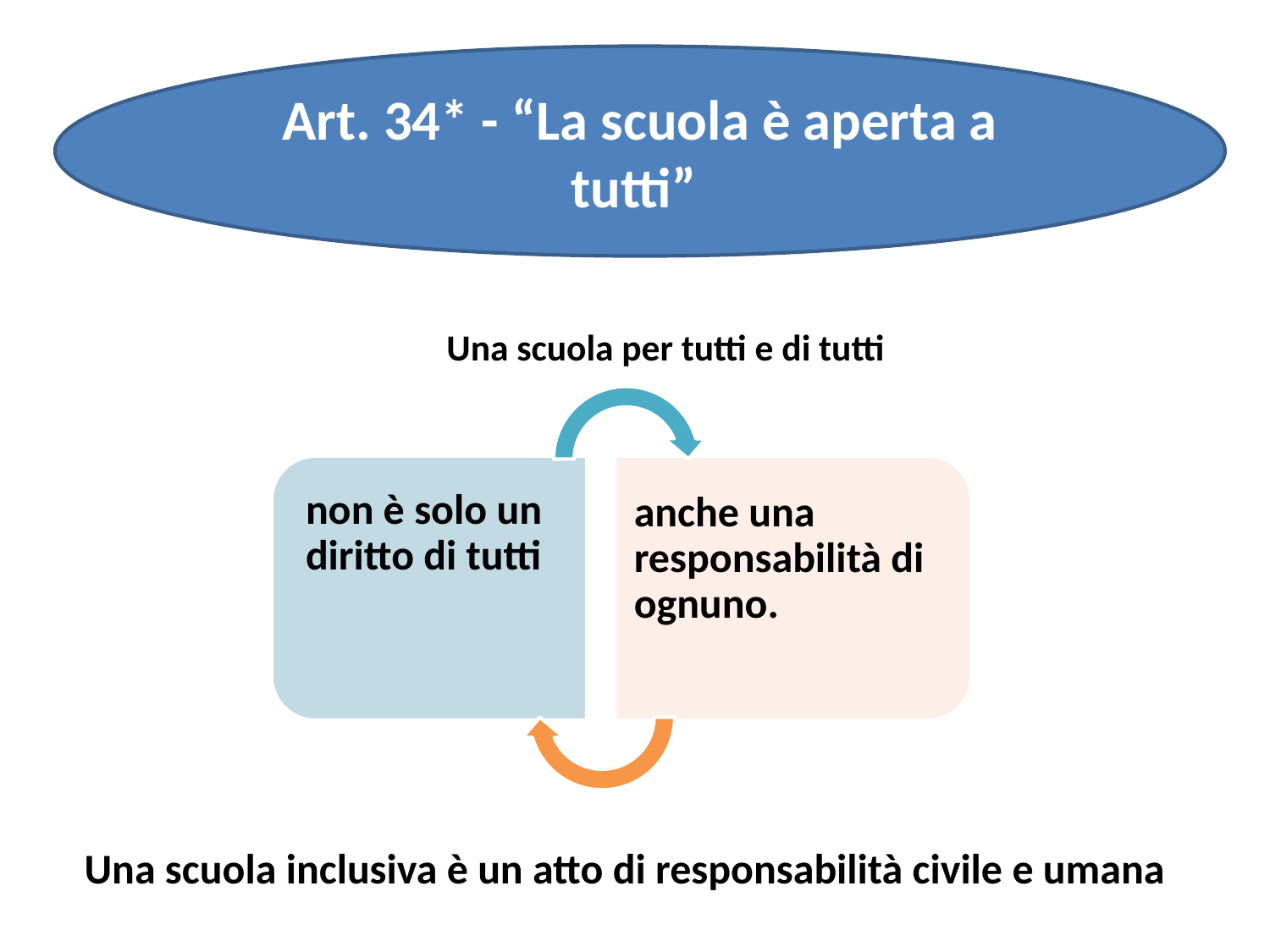

#
Art. 34* - “La scuola è aperta a tutti”

Una scuola per tutti e di tutti

non è solo un diritto di tutti
anche una responsabilità di ognuno.
Una scuola inclusiva è un atto di responsabilità civile e umana